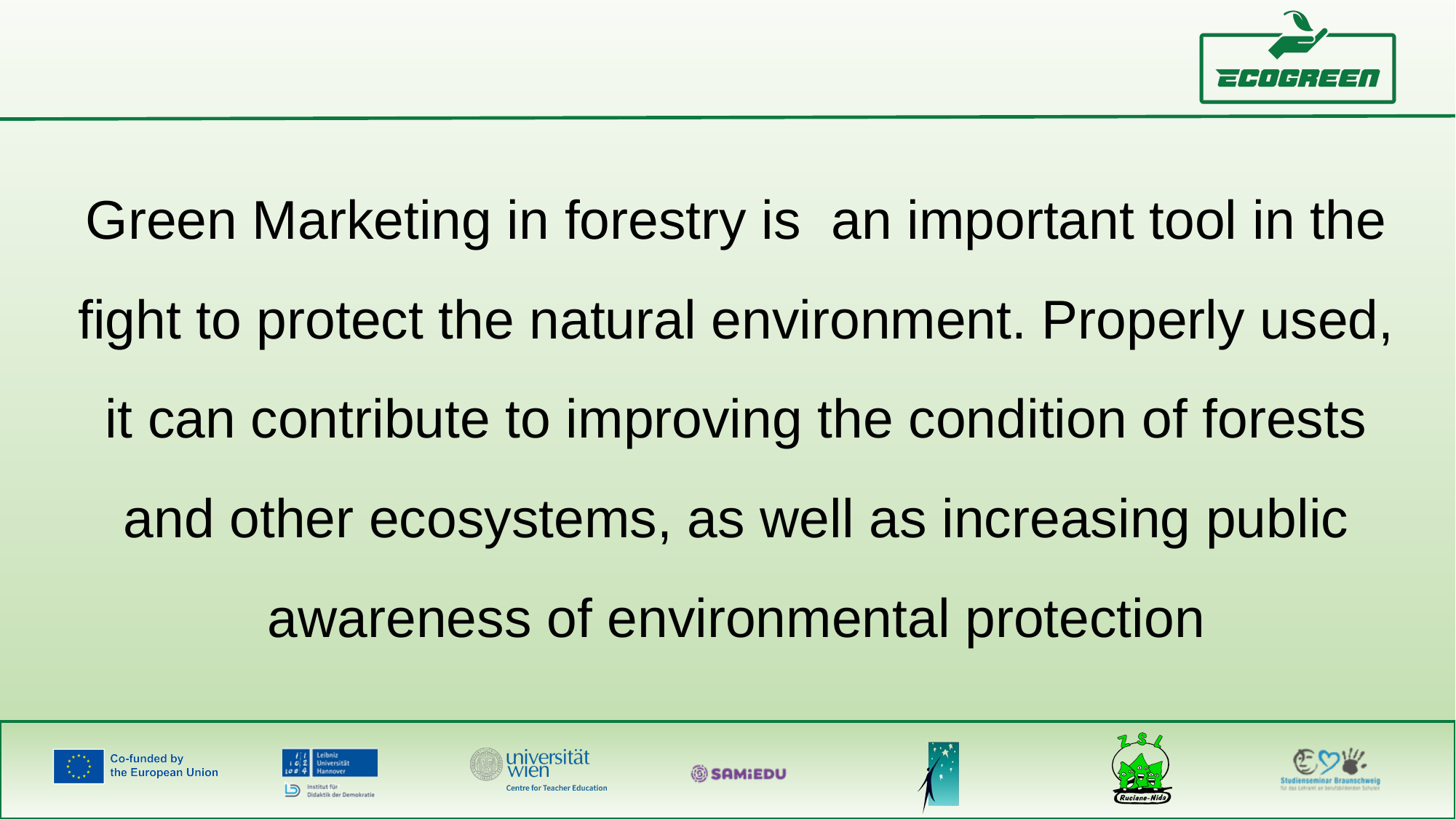

Green Marketing in forestry is  an important tool in the fight to protect the natural environment. Properly used, it can contribute to improving the condition of forests and other ecosystems, as well as increasing public awareness of environmental protection